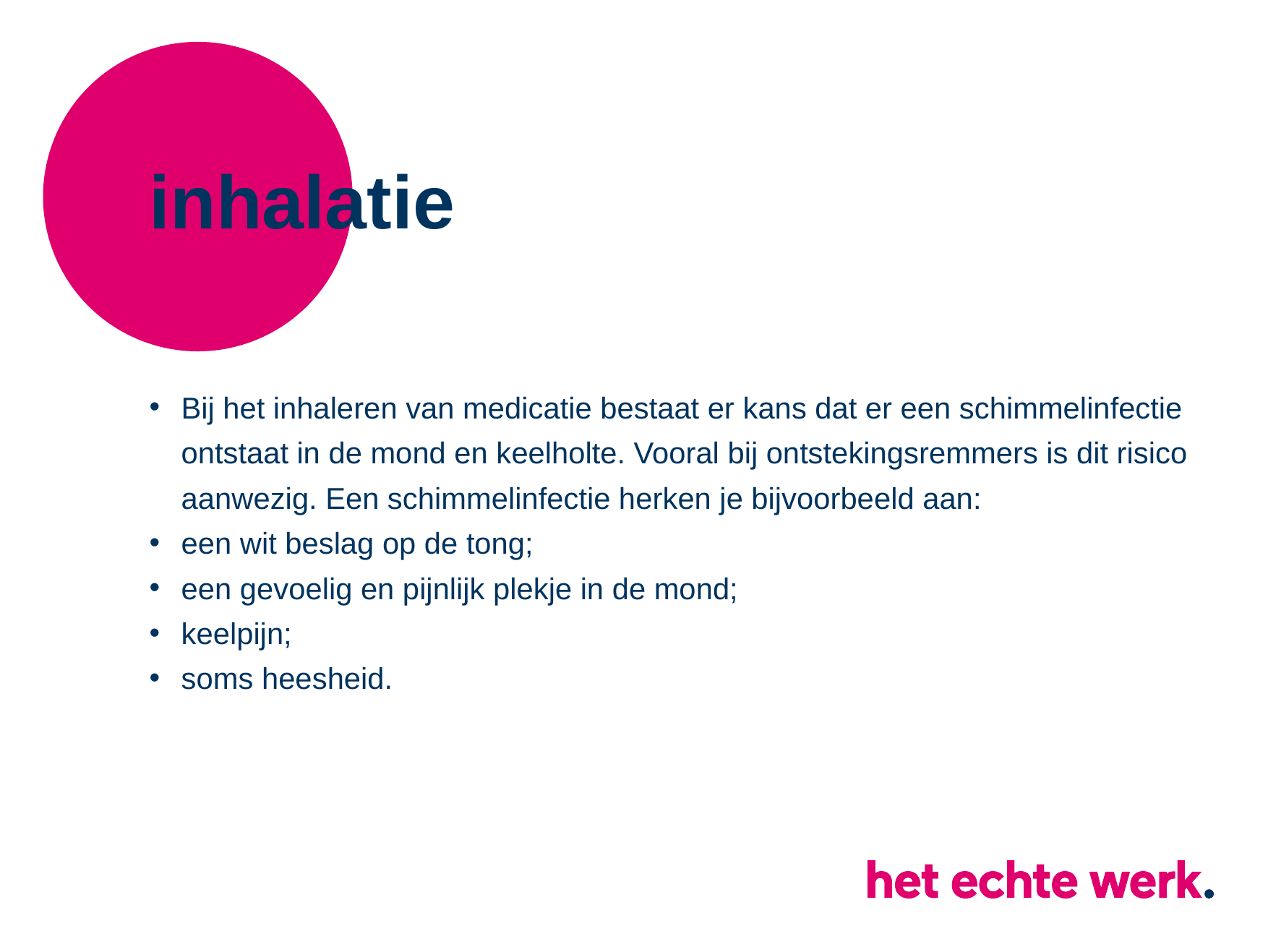

# inhalatie
Bij het inhaleren van medicatie bestaat er kans dat er een schimmelinfectie ontstaat in de mond en keelholte. Vooral bij ontstekingsremmers is dit risico aanwezig. Een schimmelinfectie herken je bijvoorbeeld aan:
een wit beslag op de tong;
een gevoelig en pijnlijk plekje in de mond;
keelpijn;
soms heesheid.